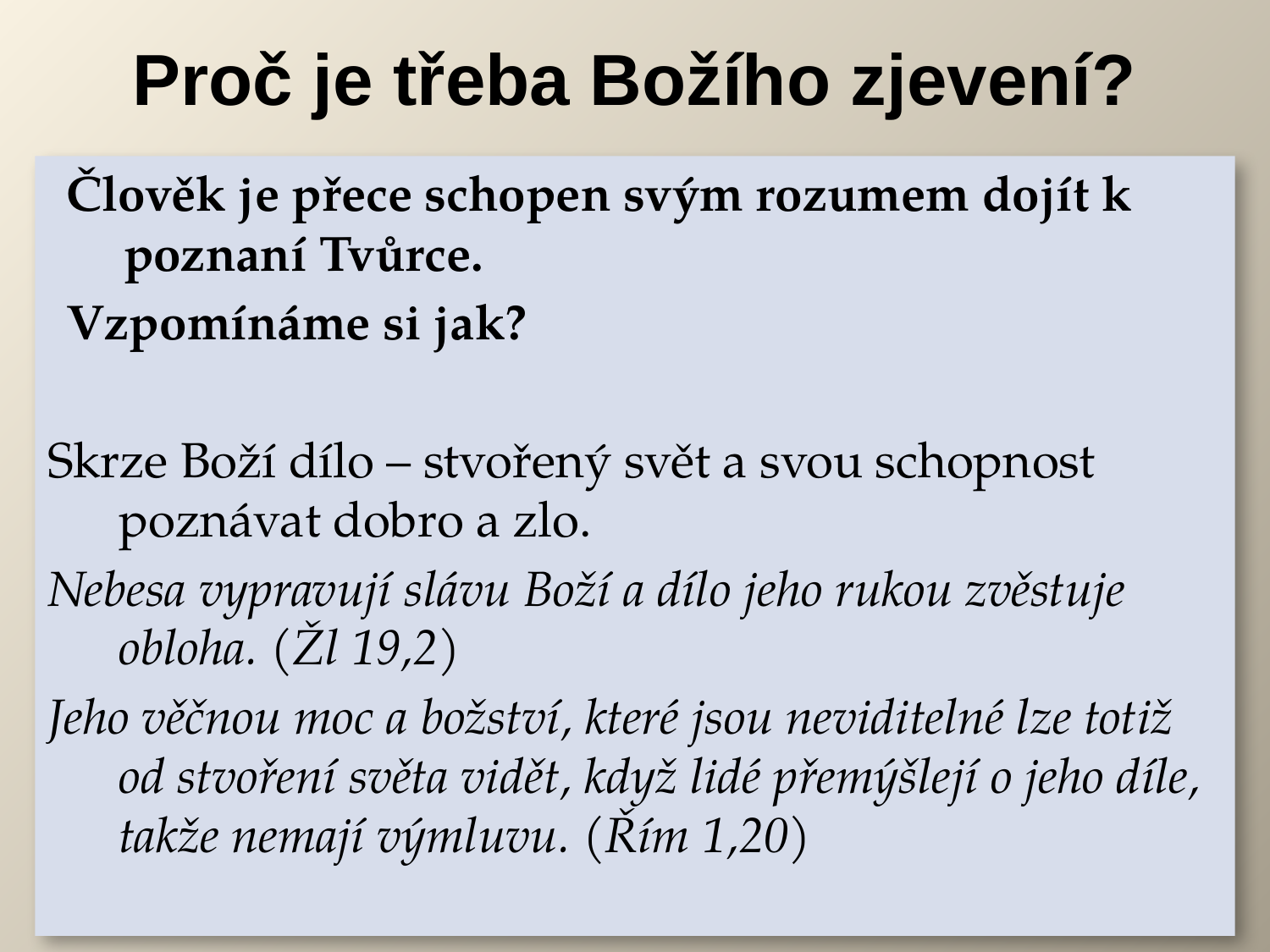

# Proč je třeba Božího zjevení?
Člověk je přece schopen svým rozumem dojít k poznaní Tvůrce.
Vzpomínáme si jak?

Skrze Boží dílo – stvořený svět a svou schopnost poznávat dobro a zlo.
Nebesa vypravují slávu Boží a dílo jeho rukou zvěstuje obloha. (Žl 19,2)
Jeho věčnou moc a božství, které jsou neviditelné lze totiž od stvoření světa vidět, když lidé přemýšlejí o jeho díle, takže nemají výmluvu. (Řím 1,20)